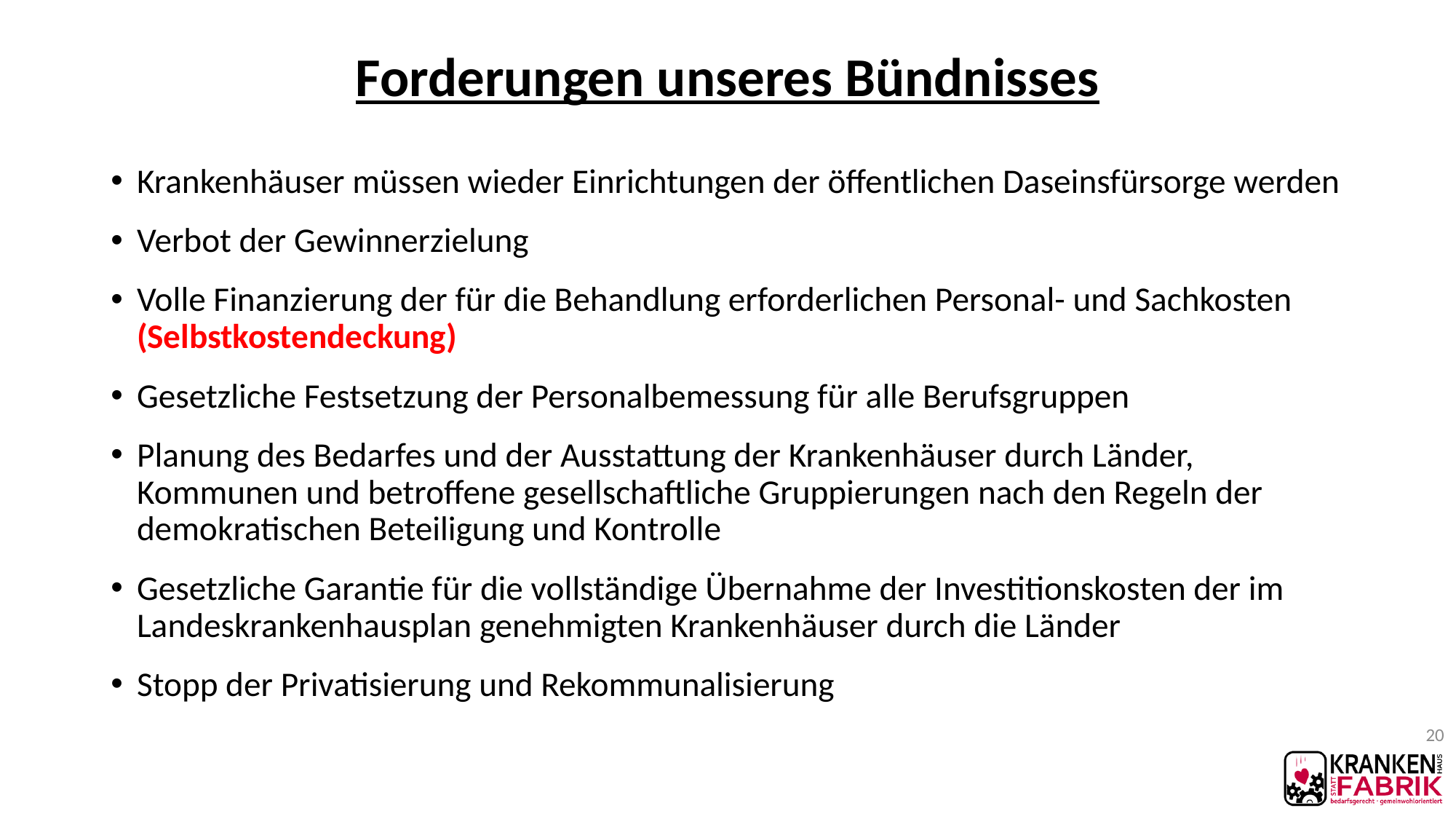

# Forderungen unseres Bündnisses
Krankenhäuser müssen wieder Einrichtungen der öffentlichen Daseinsfürsorge werden
Verbot der Gewinnerzielung
Volle Finanzierung der für die Behandlung erforderlichen Personal- und Sachkosten (Selbstkostendeckung)
Gesetzliche Festsetzung der Personalbemessung für alle Berufsgruppen
Planung des Bedarfes und der Ausstattung der Krankenhäuser durch Länder, Kommunen und betroffene gesellschaftliche Gruppierungen nach den Regeln der demokratischen Beteiligung und Kontrolle
Gesetzliche Garantie für die vollständige Übernahme der Investitionskosten der im Landeskrankenhausplan genehmigten Krankenhäuser durch die Länder
Stopp der Privatisierung und Rekommunalisierung

20